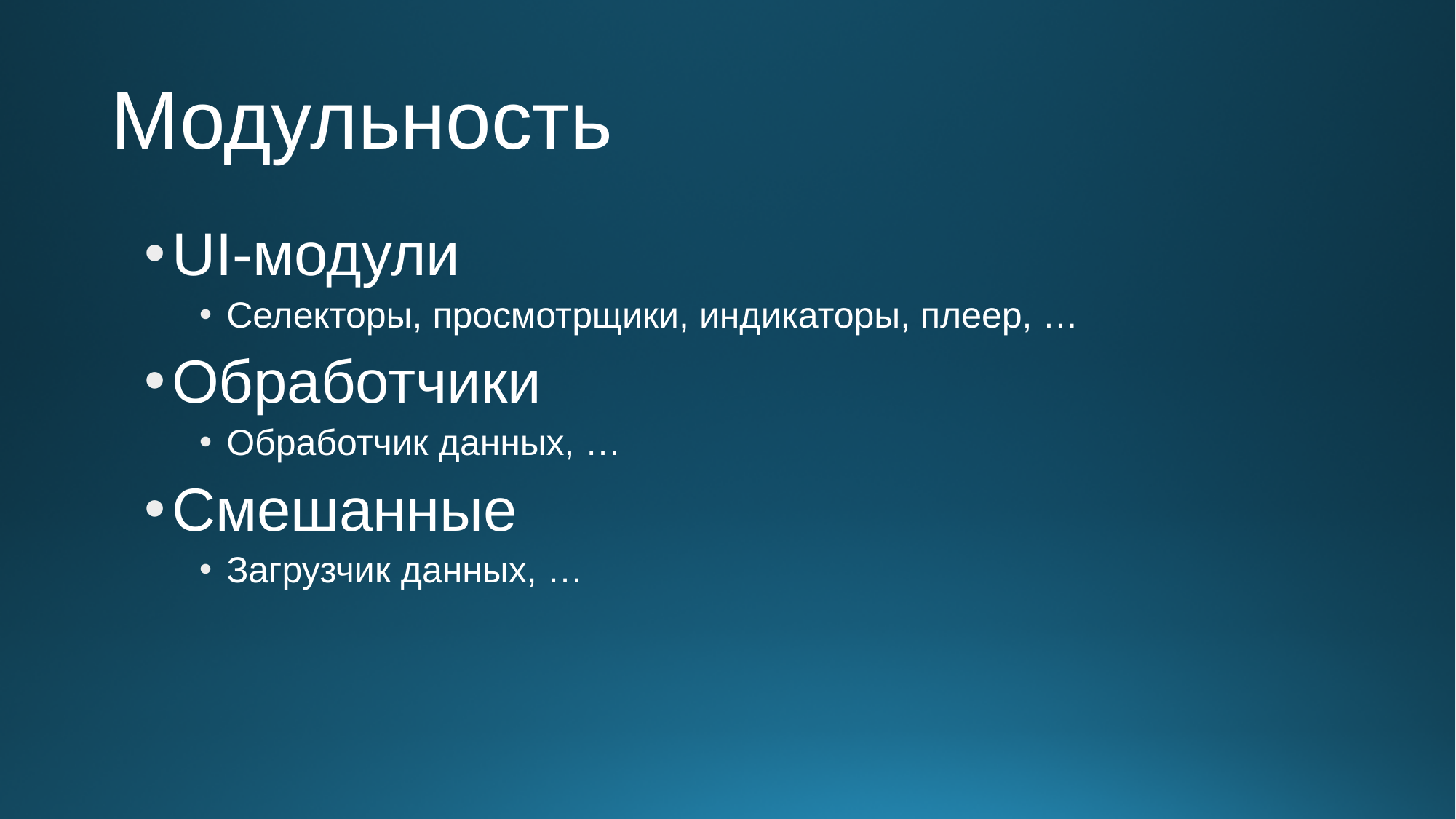

# Модульность
UI-модули
Селекторы, просмотрщики, индикаторы, плеер, …
Обработчики
Обработчик данных, …
Смешанные
Загрузчик данных, …